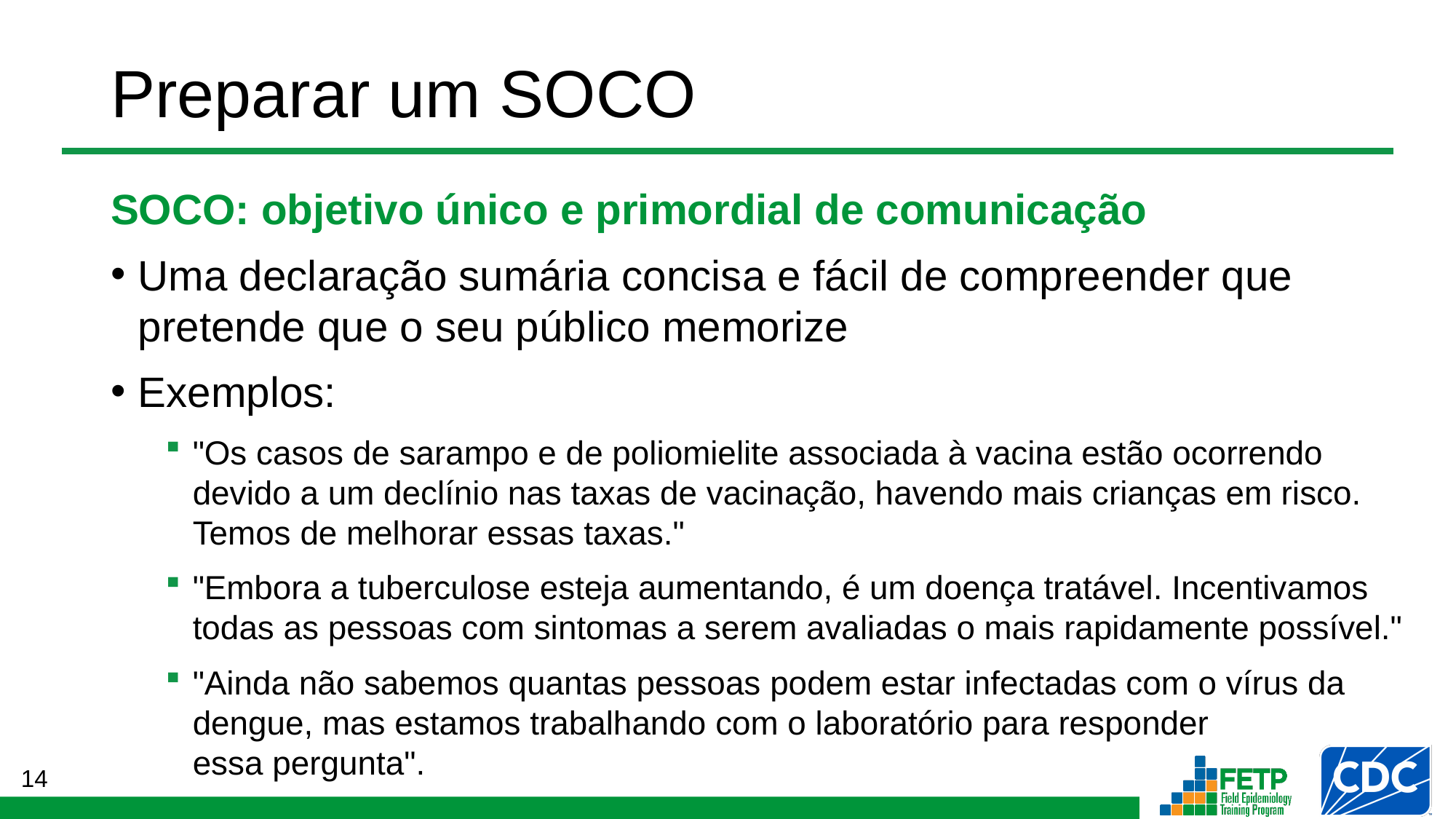

# Preparar um SOCO
SOCO: objetivo único e primordial de comunicação
Uma declaração sumária concisa e fácil de compreender que pretende que o seu público memorize
Exemplos:
"Os casos de sarampo e de poliomielite associada à vacina estão ocorrendo devido a um declínio nas taxas de vacinação, havendo mais crianças em risco. Temos de melhorar essas taxas."
"Embora a tuberculose esteja aumentando, é um doença tratável. Incentivamos todas as pessoas com sintomas a serem avaliadas o mais rapidamente possível."
"Ainda não sabemos quantas pessoas podem estar infectadas com o vírus da dengue, mas estamos trabalhando com o laboratório para responder
essa pergunta".